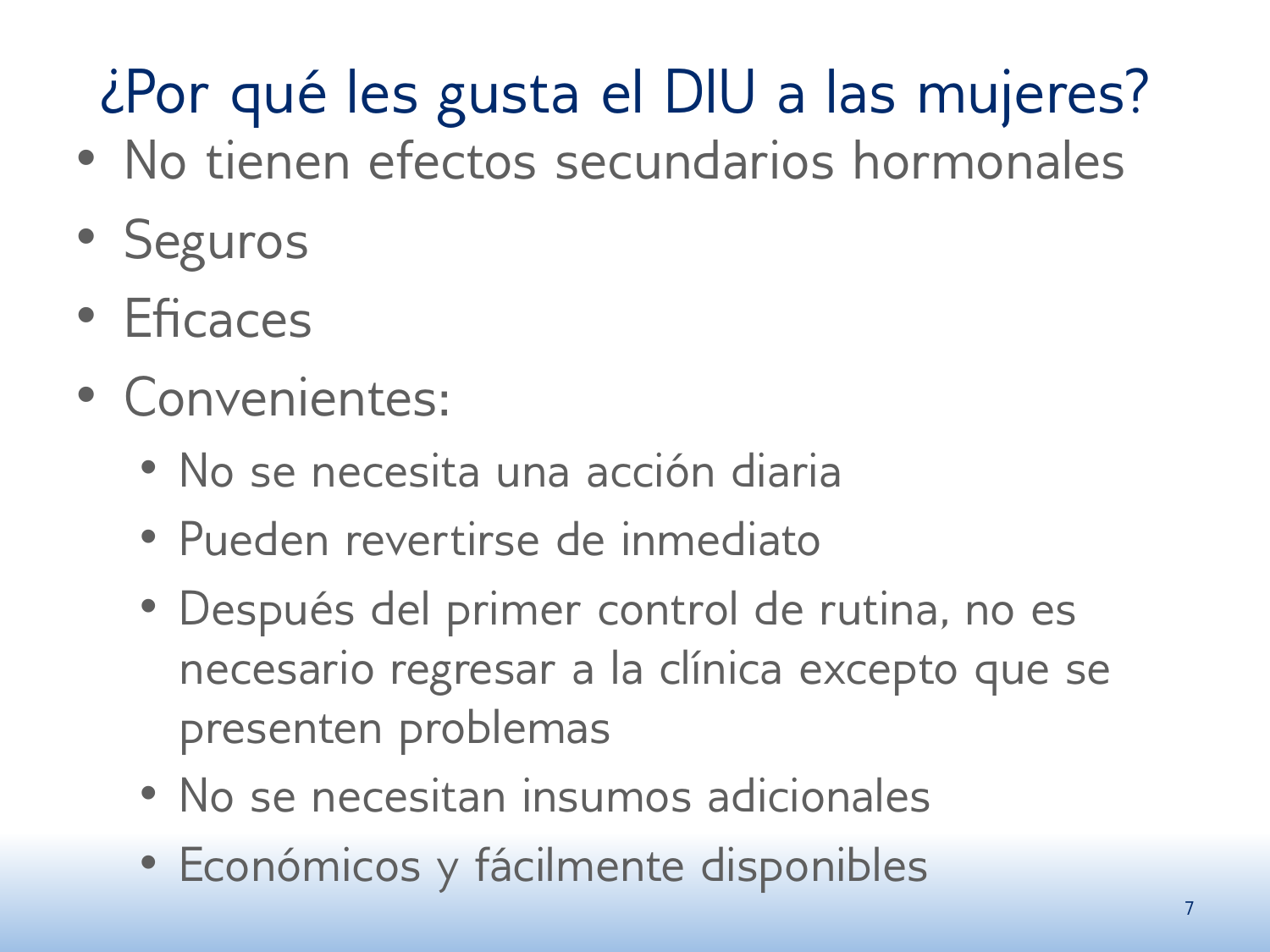

# ¿Por qué les gusta el DIU a las mujeres?
No tienen efectos secundarios hormonales
Seguros
Eficaces
Convenientes:
No se necesita una acción diaria
Pueden revertirse de inmediato
Después del primer control de rutina, no es necesario regresar a la clínica excepto que se presenten problemas
No se necesitan insumos adicionales
Económicos y fácilmente disponibles
7